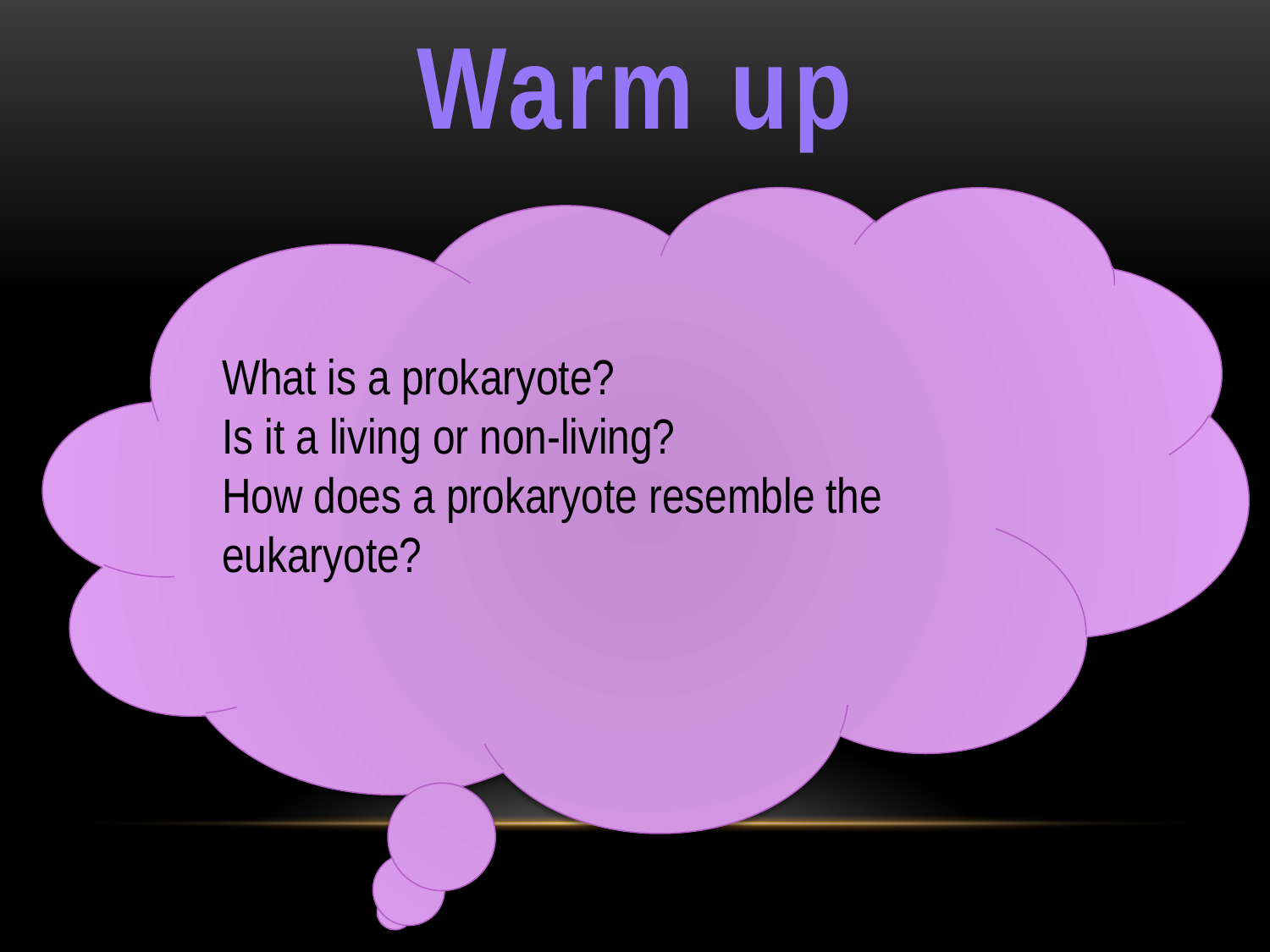

# Warm up
What is a prokaryote?
Is it a living or non-living?
How does a prokaryote resemble the eukaryote?